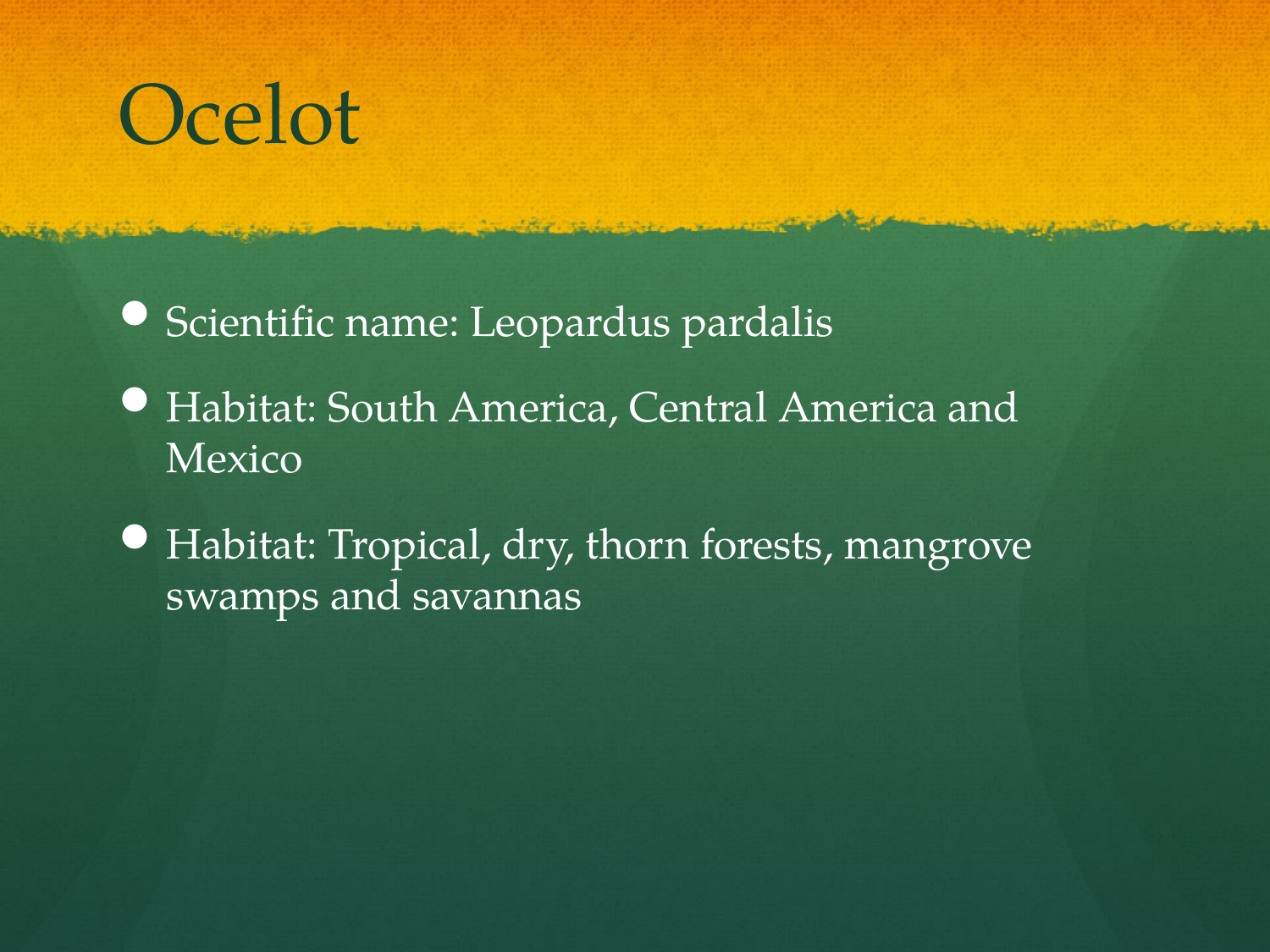

# Ocelot
Scientific name: Leopardus pardalis
Habitat: South America, Central America and Mexico
Habitat: Tropical, dry, thorn forests, mangrove swamps and savannas